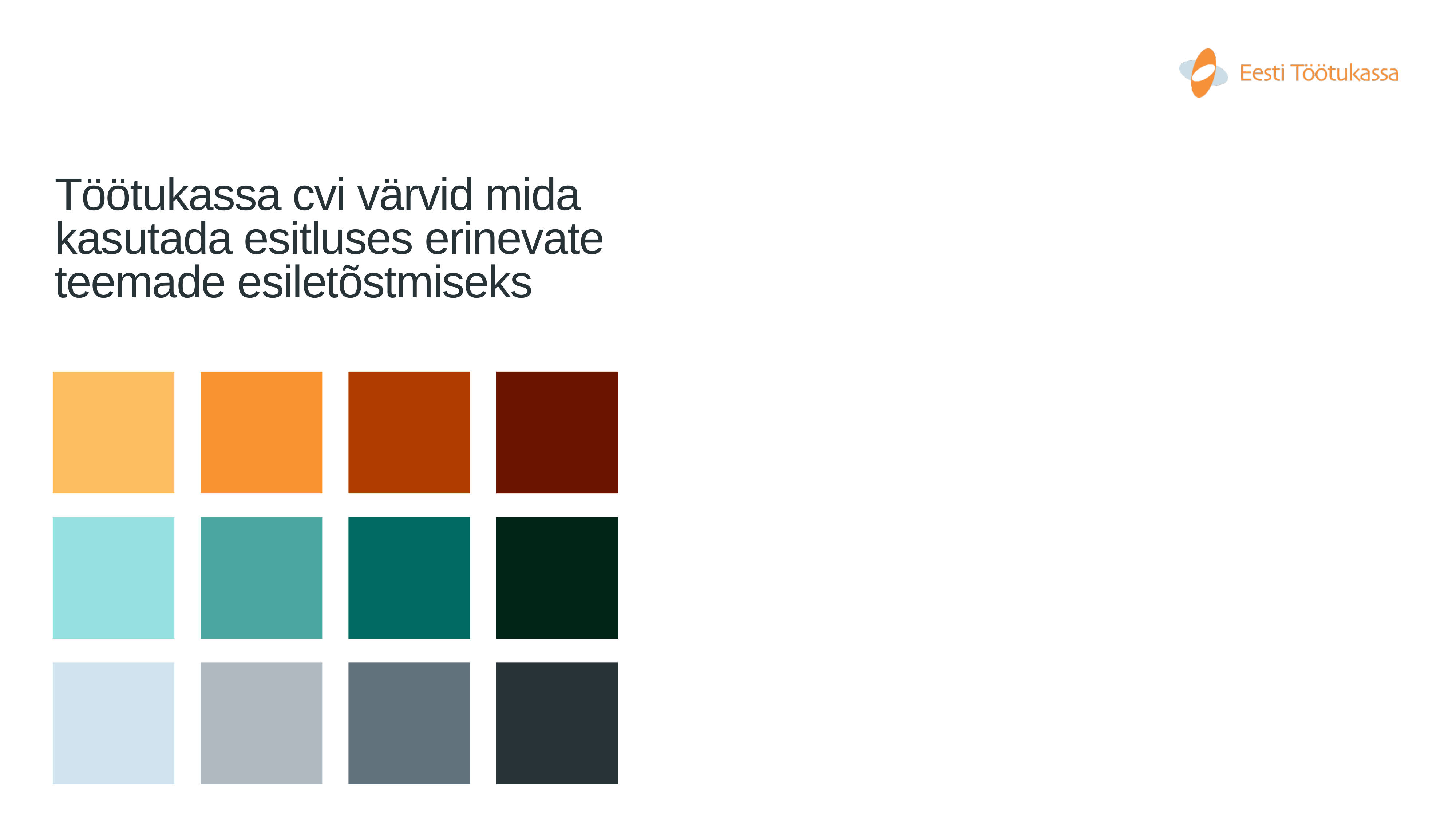

# Töötukassa cvi värvid mida kasutada esitluses erinevate teemade esiletõstmiseks